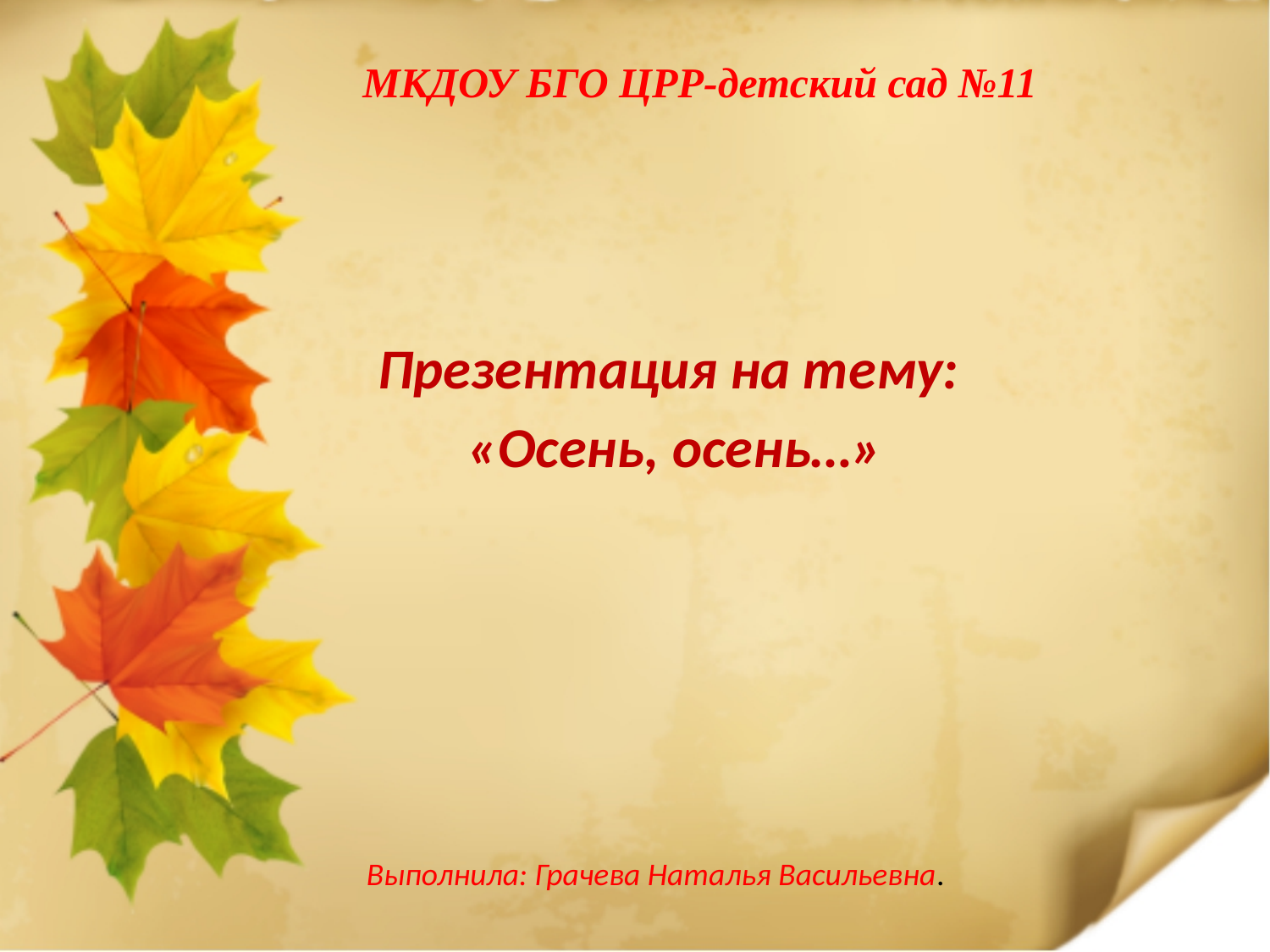

# МКДОУ БГО ЦРР-детский сад №11
Презентация на тему:
«Осень, осень…»
Выполнила: Грачева Наталья Васильевна.